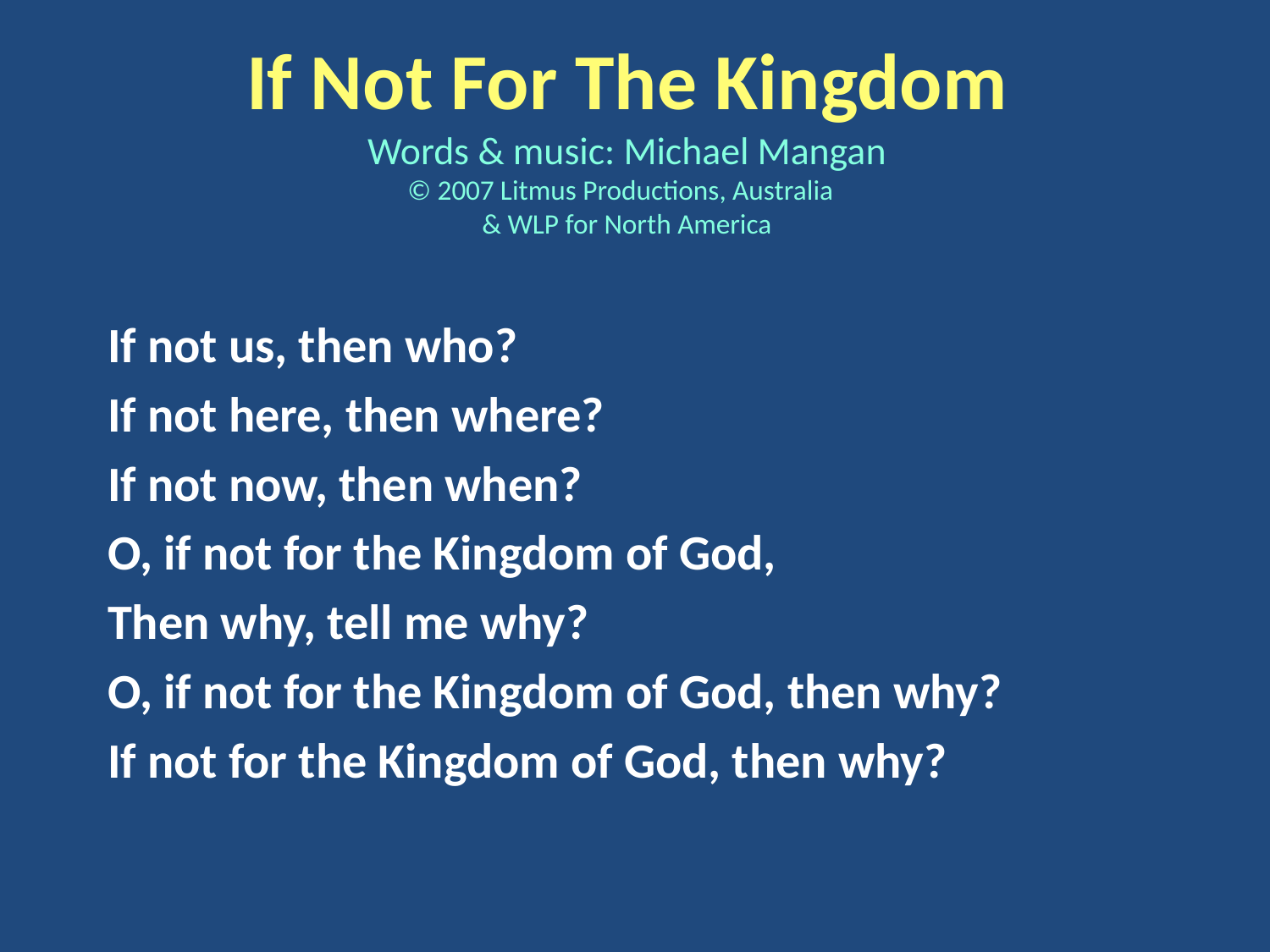

If Not For The Kingdom
Words & music: Michael Mangan
© 2007 Litmus Productions, Australia
& WLP for North America
If not us, then who?
If not here, then where?
If not now, then when?
O, if not for the Kingdom of God,
Then why, tell me why?
O, if not for the Kingdom of God, then why?
If not for the Kingdom of God, then why?